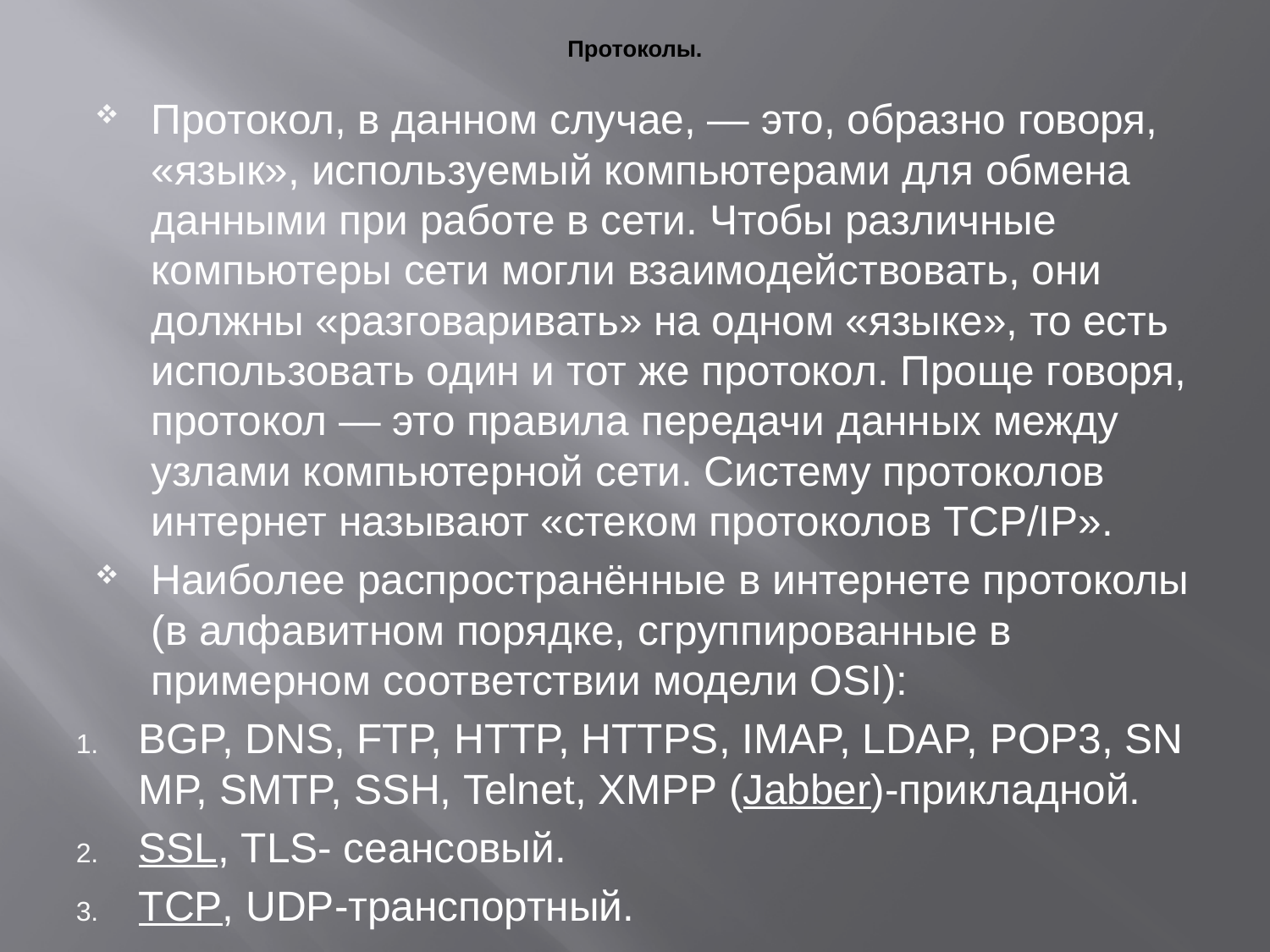

# Протоколы.
Протокол, в данном случае, — это, образно говоря, «язык», используемый компьютерами для обмена данными при работе в сети. Чтобы различные компьютеры сети могли взаимодействовать, они должны «разговаривать» на одном «языке», то есть использовать один и тот же протокол. Проще говоря, протокол — это правила передачи данных между узлами компьютерной сети. Систему протоколов интернет называют «стеком протоколов TCP/IP».
Наиболее распространённые в интернете протоколы (в алфавитном порядке, сгруппированные в примерном соответствии модели OSI):
BGP, DNS, FTP, HTTP, HTTPS, IMAP, LDAP, POP3, SNMP, SMTP, SSH, Telnet, XMPP (Jabber)-прикладной.
SSL, TLS- сеансовый.
TCP, UDP-транспортный.